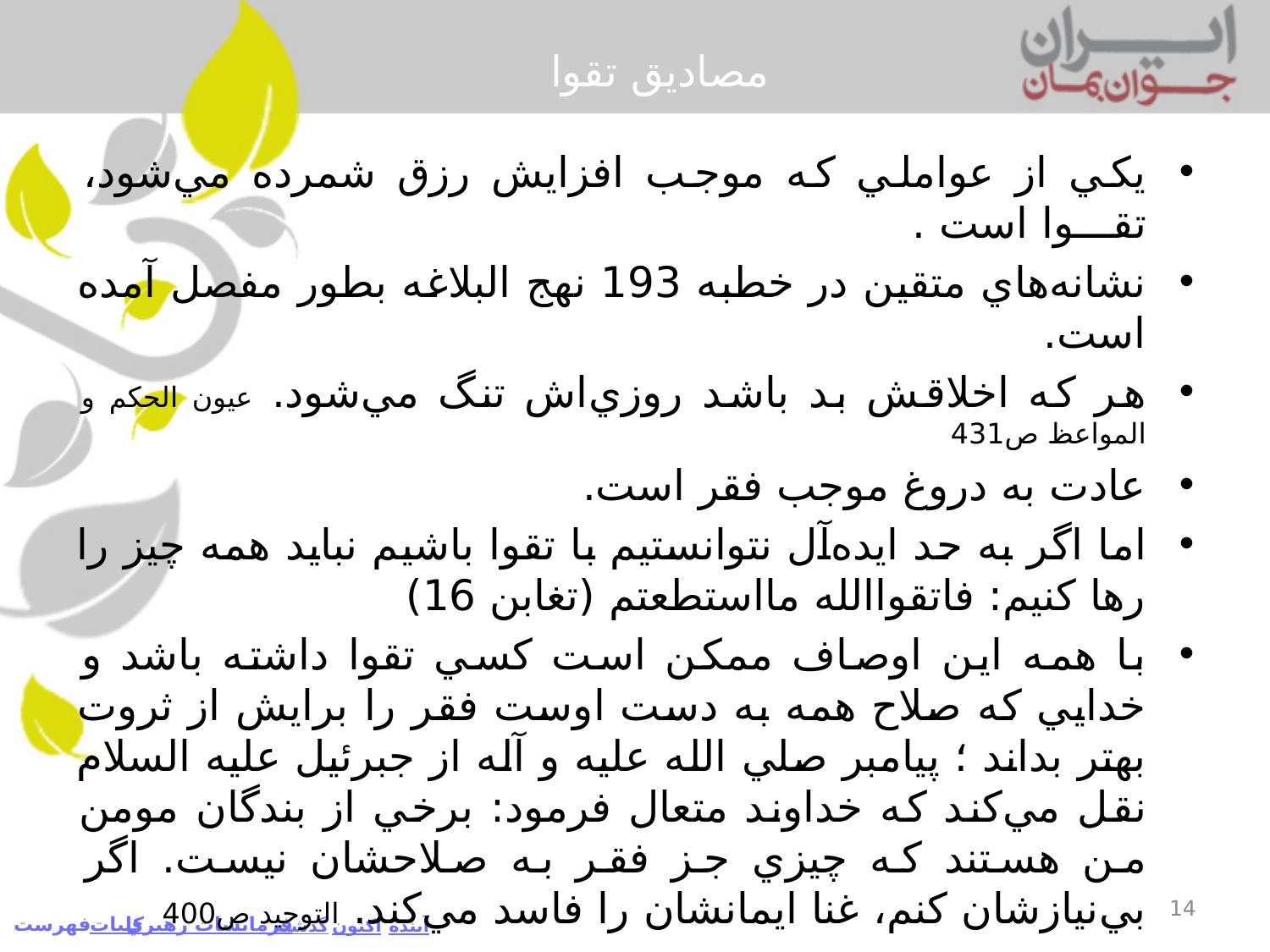

# مصاديق تقوا
يكي از عواملي كه موجب افزايش رزق شمرده مي‌شود، تقـــوا است .
نشانه‌هاي متقين در خطبه 193 نهج البلاغه بطور مفصل آمده است.
هر كه اخلاقش بد باشد روزي‌اش تنگ مي‌شود. عيون الحكم و المواعظ ص431
عادت به دروغ موجب فقر است.
اما اگر به حد ايده‌آل نتوانستيم با تقوا باشيم نبايد همه چيز را رها كنيم: فاتقواالله مااستطعتم (تغابن 16)
با همه اين اوصاف ممكن است كسي تقوا داشته باشد و خدايي كه صلاح همه به دست اوست فقر را برايش از ثروت بهتر بداند ؛ پيامبر صلي الله عليه و آله از جبرئيل عليه السلام نقل مي‌كند كه خداوند متعال فرمود: برخي از بندگان مومن من هستند كه چيزي جز فقر به صلاحشان نيست. اگر بي‌نيازشان كنم، غنا ايمانشان را فاسد مي‌كند. التوحيد ص400
14